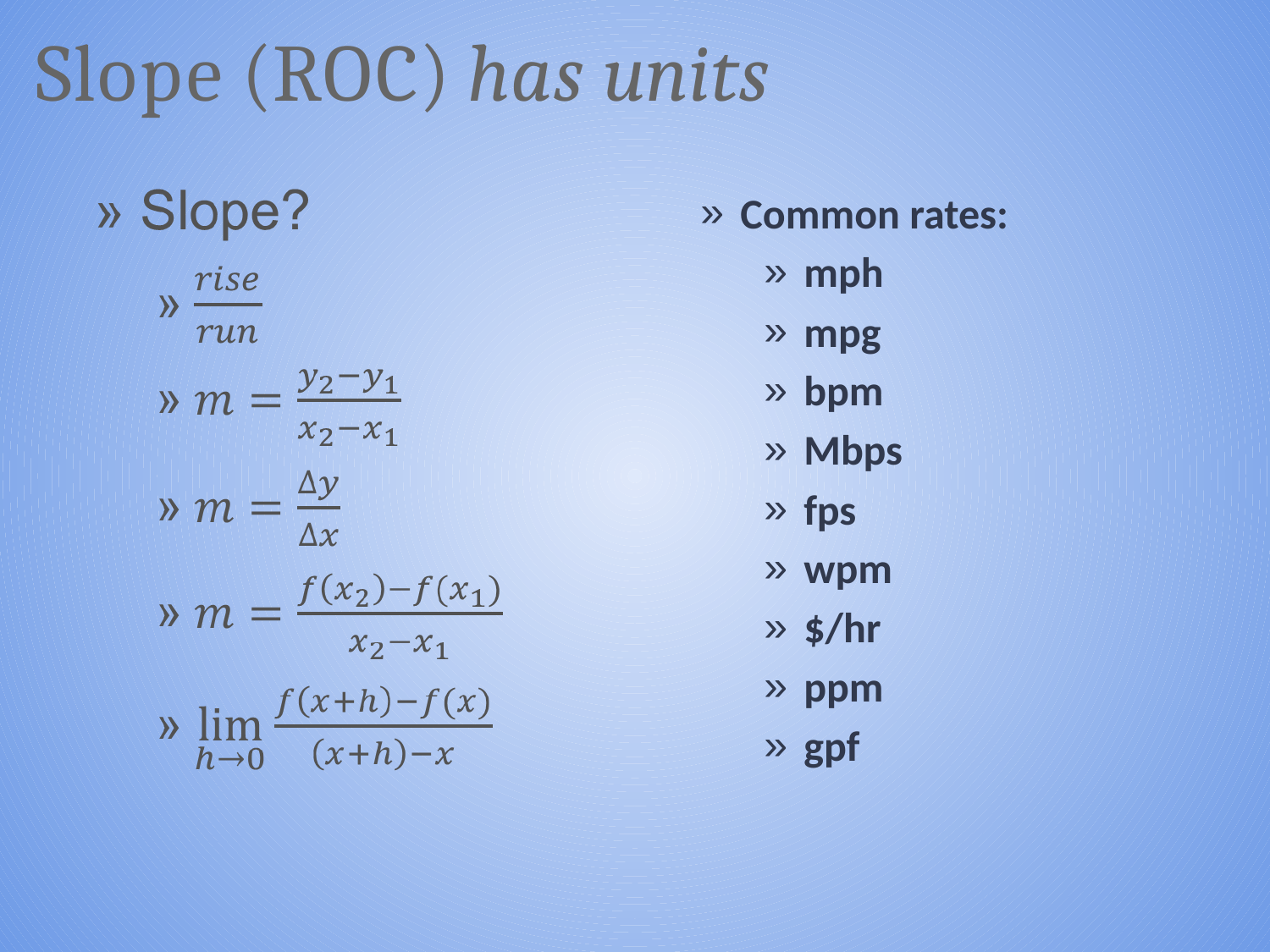

# Slope (ROC) has units

Common rates:
mph
mpg
bpm
Mbps
fps
wpm
$/hr
ppm
gpf